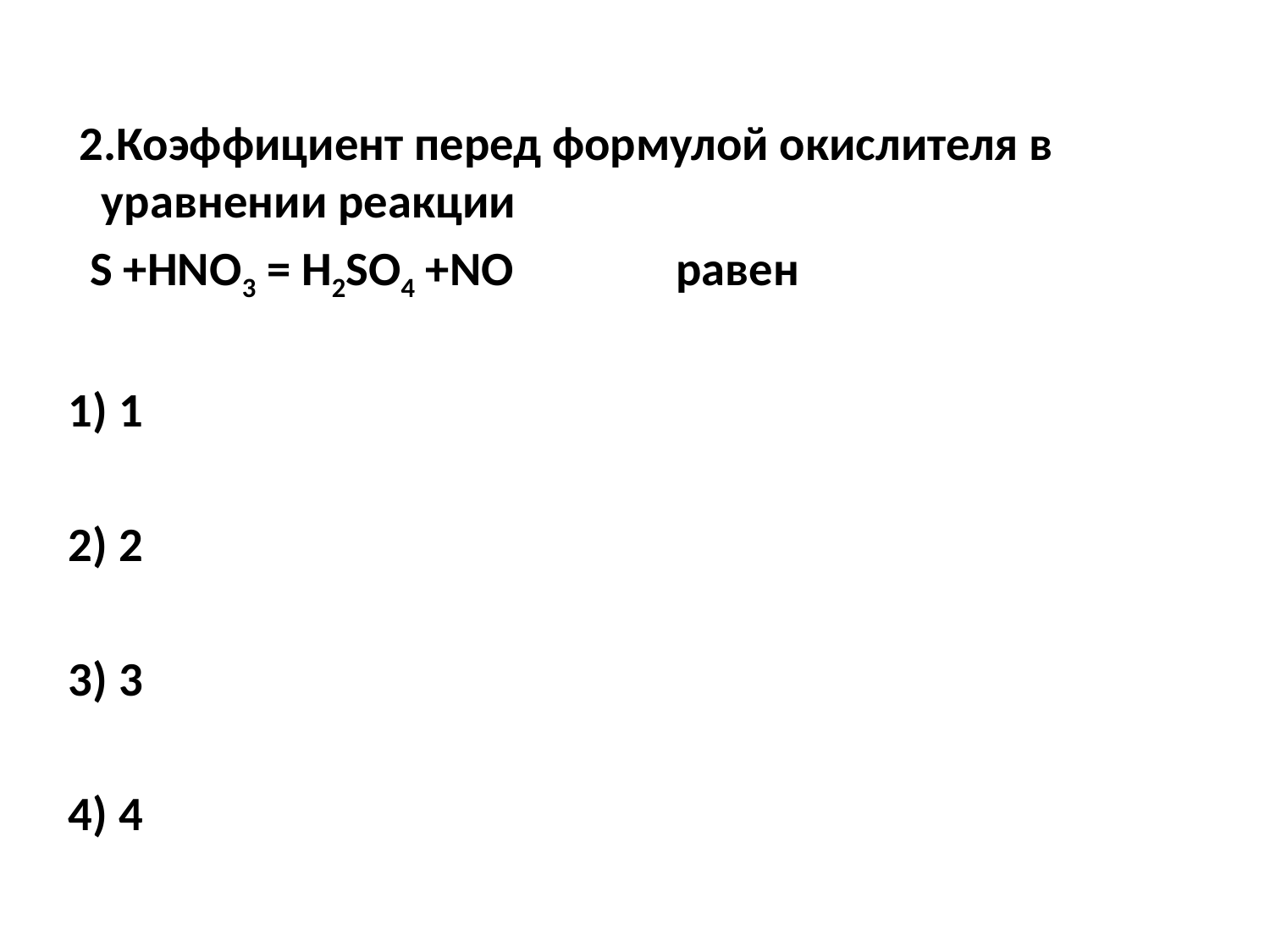

2.Коэффициент перед формулой окислителя в уравнении реакции
   S +HNO3 = H2SO4 +NO               равен

 1) 1

 2) 2

 3) 3

 4) 4